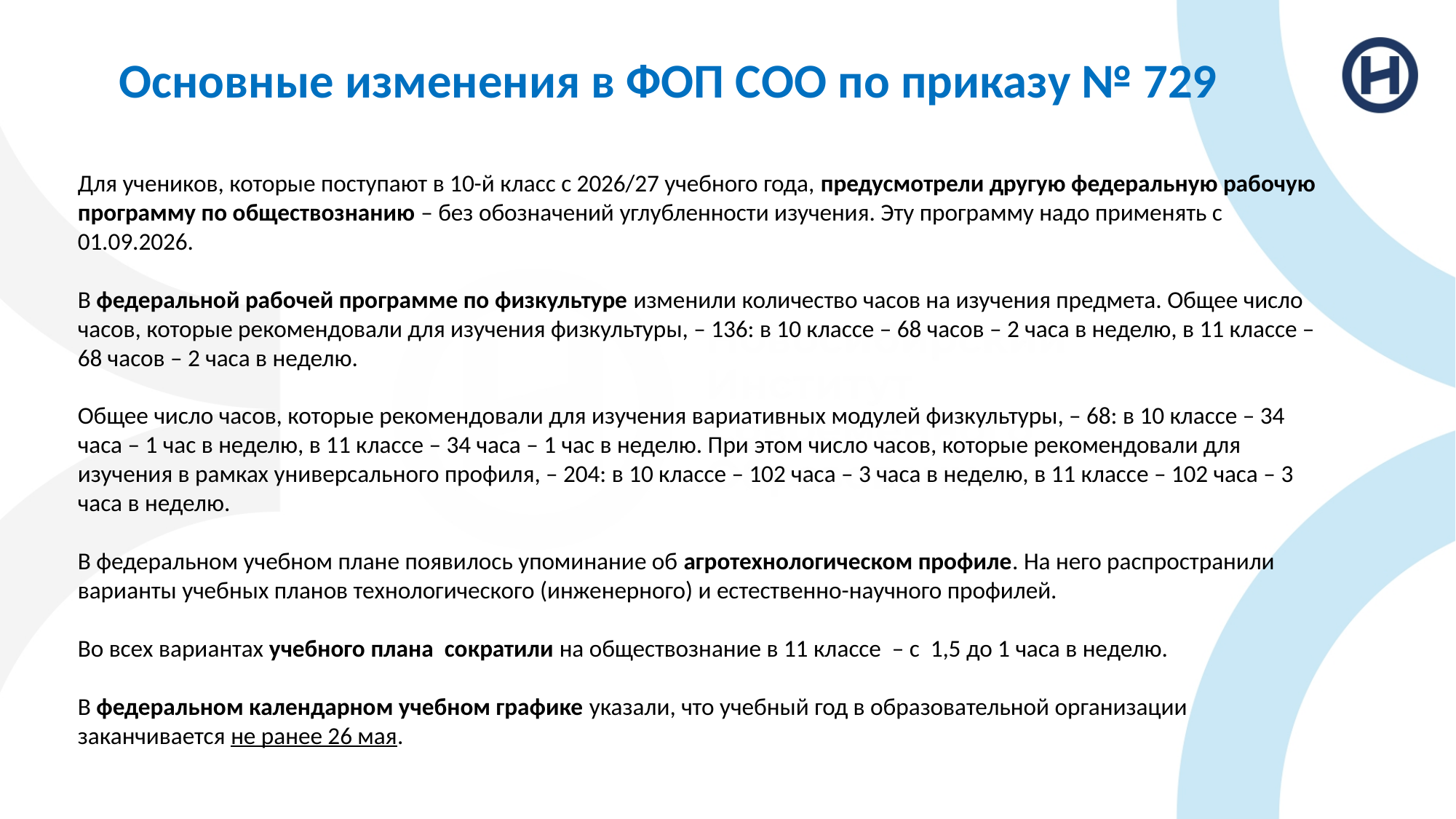

Основные изменения в ФОП СОО по приказу № 729
Для учеников, которые поступают в 10-й класс с 2026/27 учебного года, предусмотрели другую федеральную рабочую программу по обществознанию – без обозначений углубленности изучения. Эту программу надо применять с 01.09.2026.

В федеральной рабочей программе по физкультуре изменили количество часов на изучения предмета. Общее число часов, которые рекомендовали для изучения физкультуры, – 136: в 10 классе – 68 часов – 2 часа в неделю, в 11 классе – 68 часов – 2 часа в неделю.

Общее число часов, которые рекомендовали для изучения вариативных модулей физкультуры, – 68: в 10 классе – 34 часа – 1 час в неделю, в 11 классе – 34 часа – 1 час в неделю. При этом число часов, которые рекомендовали для изучения в рамках универсального профиля, – 204: в 10 классе – 102 часа – 3 часа в неделю, в 11 классе – 102 часа – 3 часа в неделю.

В федеральном учебном плане появилось упоминание об агротехнологическом профиле. На него распространили варианты учебных планов технологического (инженерного) и естественно-научного профилей.

Во всех вариантах учебного плана  сократили на обществознание в 11 классе  – с  1,5 до 1 часа в неделю.

В федеральном календарном учебном графике указали, что учебный год в образовательной организации заканчивается не ранее 26 мая.